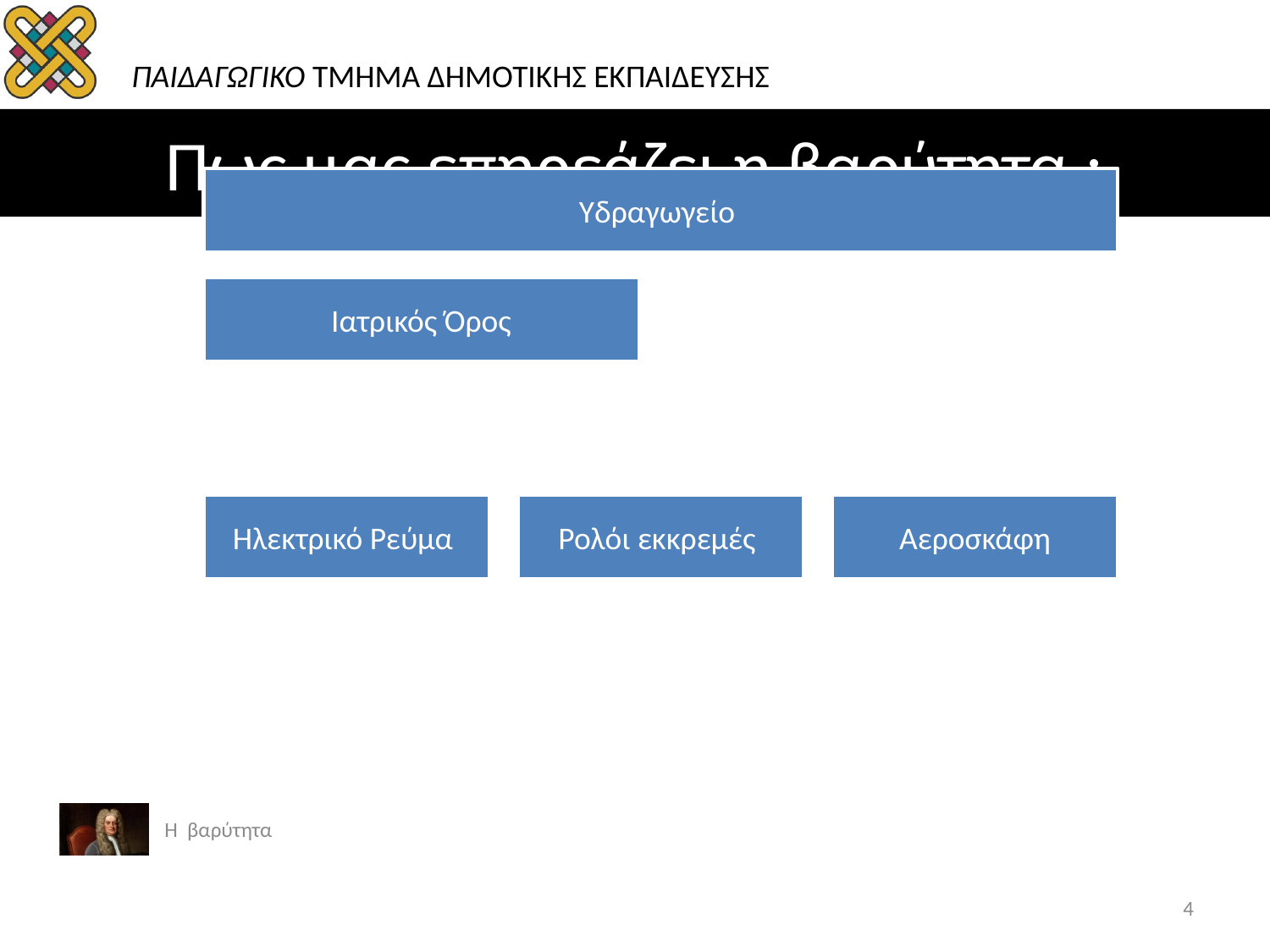

# Πως μας επηρεάζει η βαρύτητα ;
Υδραγωγείο
Ιατρικός Όρος
Ηλεκτρικό Ρεύμα
Ρολόι εκκρεμές
Αεροσκάφη
Η  βαρύτητα
4